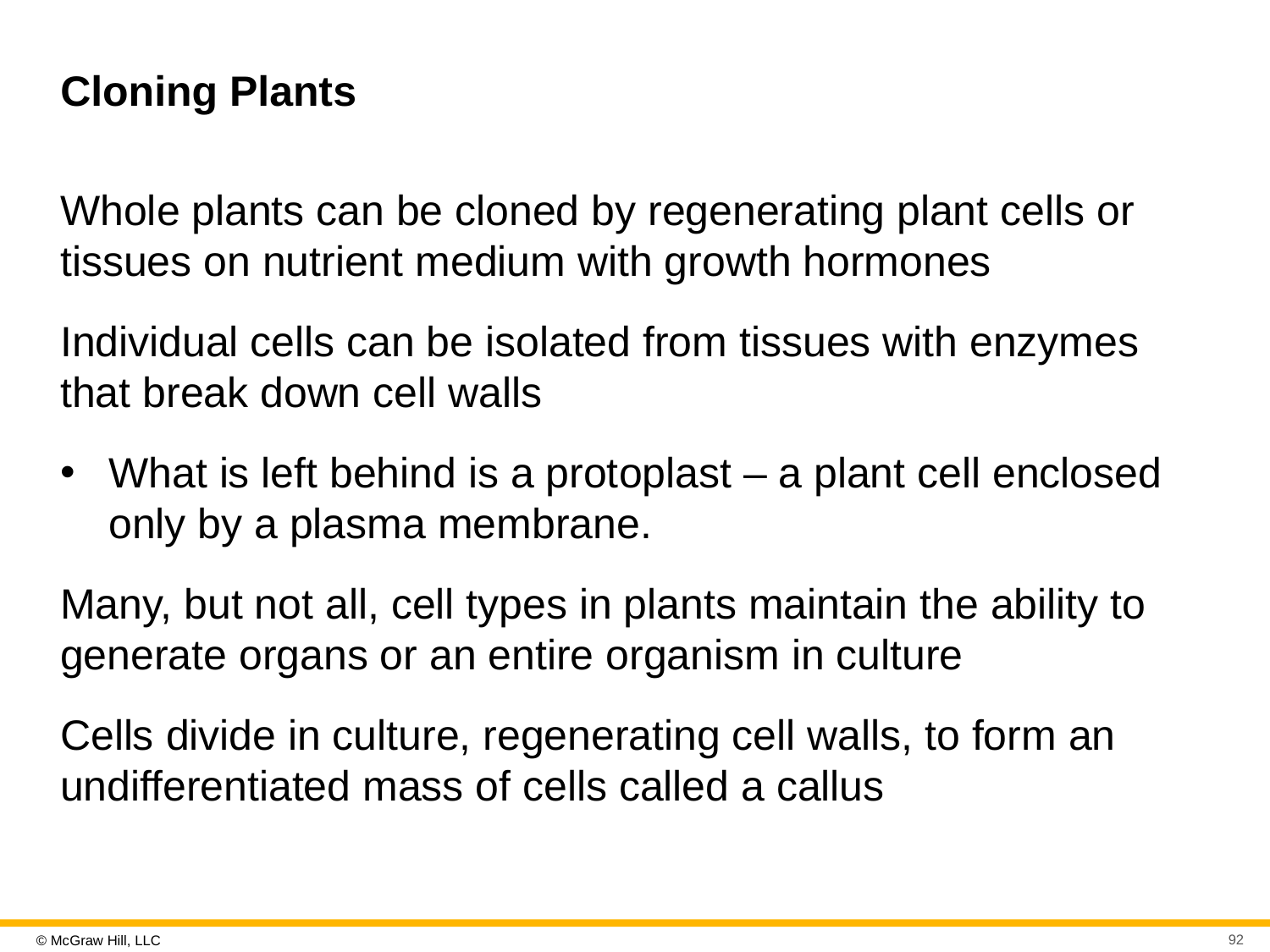

# Cloning Plants
Whole plants can be cloned by regenerating plant cells or tissues on nutrient medium with growth hormones
Individual cells can be isolated from tissues with enzymes that break down cell walls
What is left behind is a protoplast – a plant cell enclosed only by a plasma membrane.
Many, but not all, cell types in plants maintain the ability to generate organs or an entire organism in culture
Cells divide in culture, regenerating cell walls, to form an undifferentiated mass of cells called a callus
92